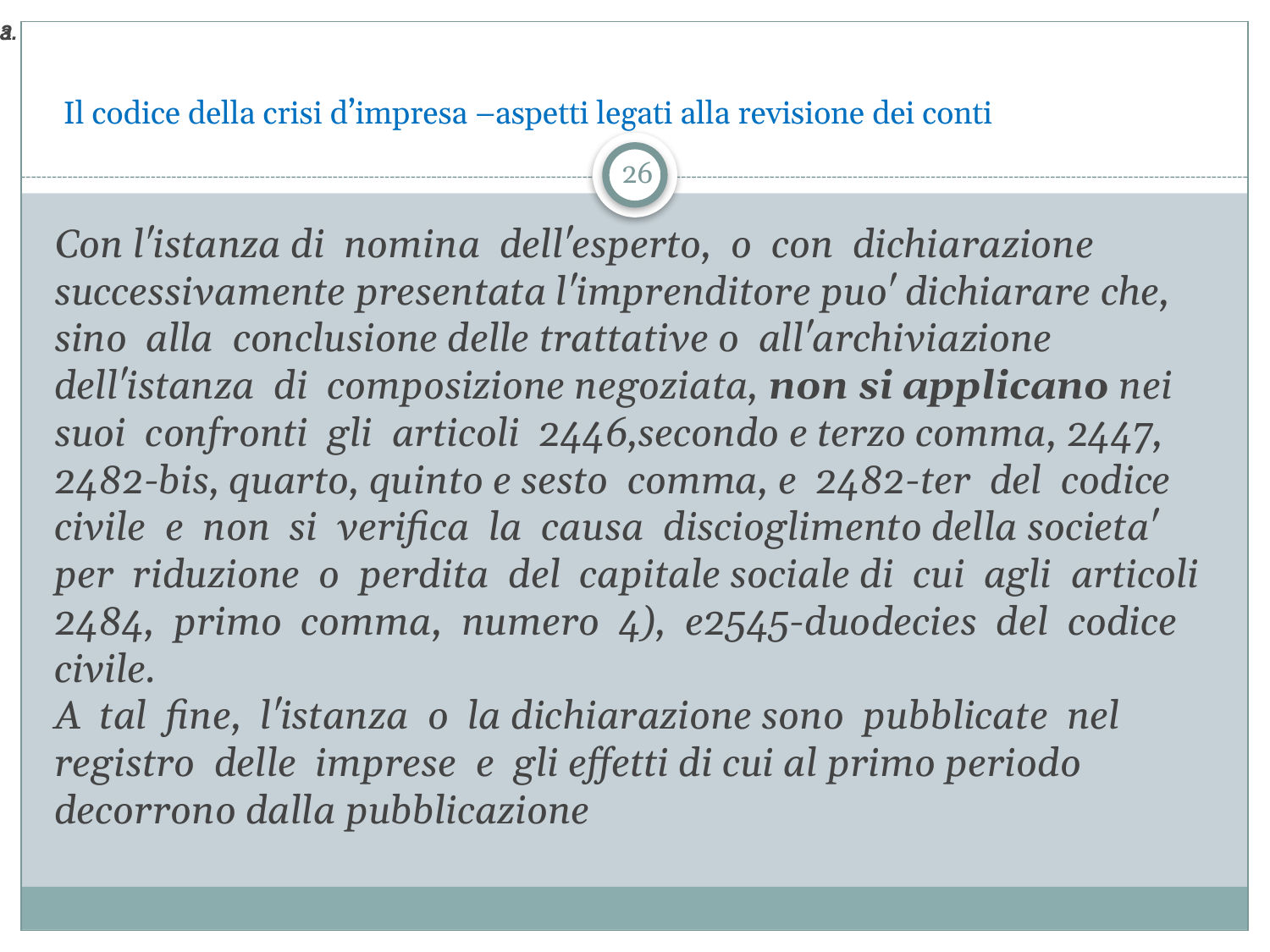

3.
a
# Il codice della crisi d’impresa –aspetti legati alla revisione dei conti
26
Con l'istanza di  nomina  dell'esperto,  o  con  dichiarazione successivamente presentata l'imprenditore puo' dichiarare che,  sino  alla  conclusione delle trattative o  all'archiviazione  dell'istanza  di  composizione negoziata, non si applicano nei suoi  confronti  gli  articoli  2446,secondo e terzo comma, 2447, 2482-bis, quarto, quinto e sesto  comma, e  2482-ter  del  codice  civile  e  non  si  verifica  la  causa  discioglimento della societa' per  riduzione  o  perdita  del  capitale sociale di  cui  agli  articoli  2484,  primo  comma,  numero  4),  e2545-duodecies  del  codice  civile.
A  tal  fine,  l'istanza  o  la dichiarazione sono  pubblicate  nel  registro  delle  imprese  e  gli effetti di cui al primo periodo decorrono dalla pubblicazione